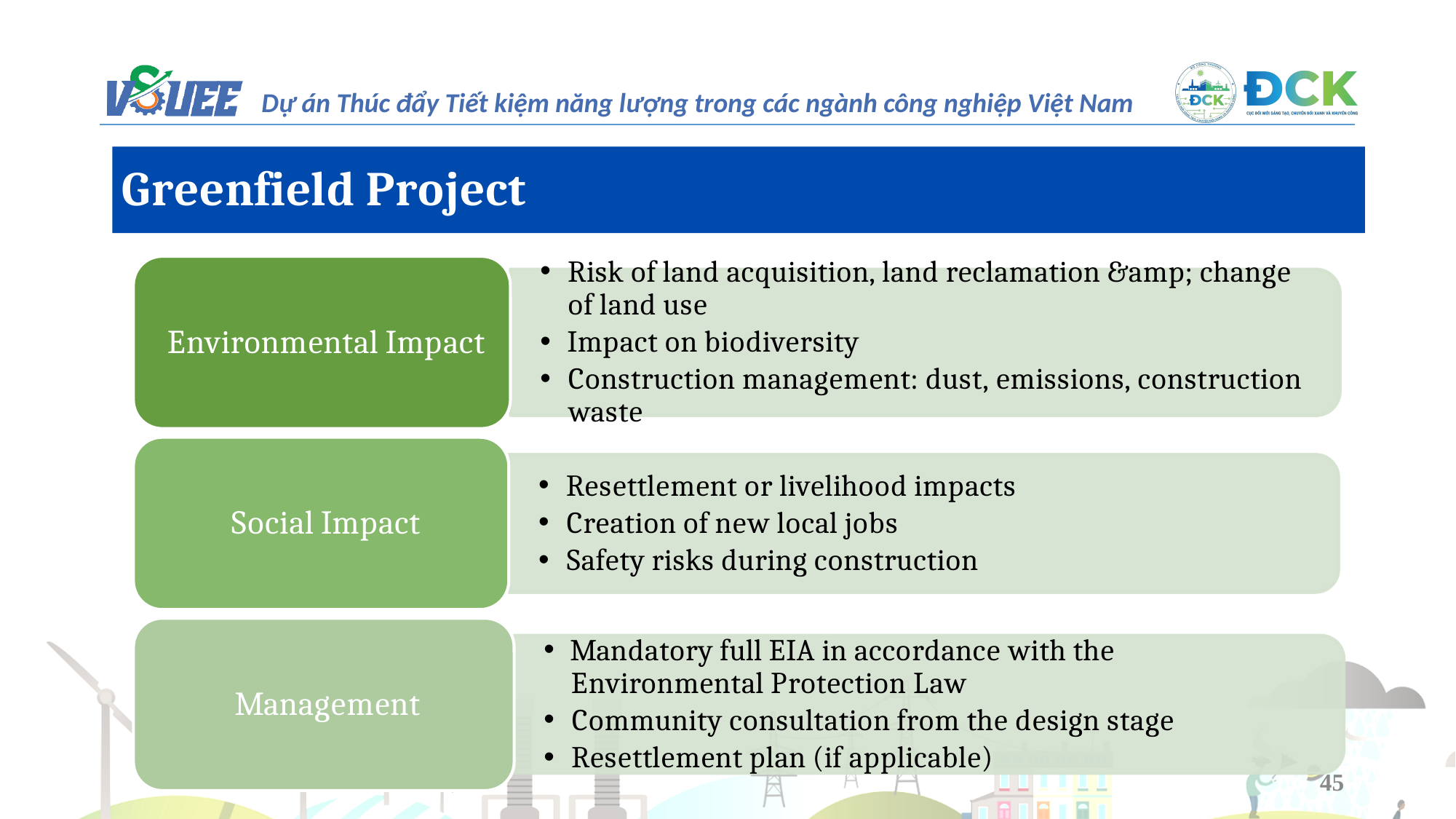

Greenfield Project
Risk of land acquisition, land reclamation &amp; change of land use
Impact on biodiversity
Construction management: dust, emissions, construction waste
Environmental Impact
Resettlement or livelihood impacts
Creation of new local jobs
Safety risks during construction
Social Impact
Mandatory full EIA in accordance with the Environmental Protection Law
Community consultation from the design stage
Resettlement plan (if applicable)
Management
45